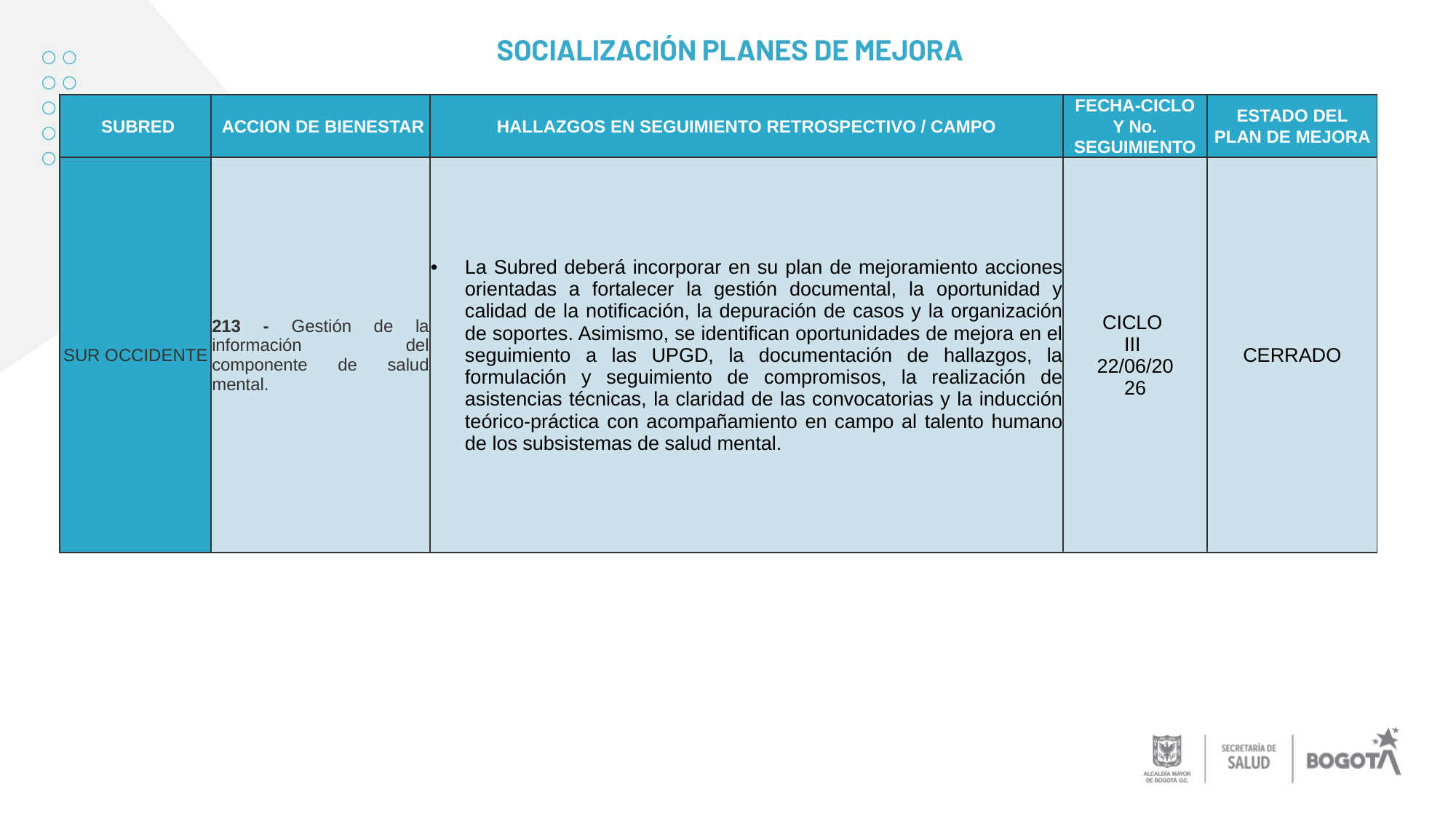

# SOCIALIZACIÓN PLANES DE MEJORA
| SUBRED | ACCION DE BIENESTAR | HALLAZGOS EN SEGUIMIENTO RETROSPECTIVO / CAMPO | FECHA-CICLO Y No. SEGUIMIENTO | ESTADO DEL PLAN DE MEJORA |
| --- | --- | --- | --- | --- |
| SUR OCCIDENTE | 213 - Gestión de la información del componente de salud mental. | La Subred deberá incorporar en su plan de mejoramiento acciones orientadas a fortalecer la gestión documental, la oportunidad y calidad de la notificación, la depuración de casos y la organización de soportes. Asimismo, se identifican oportunidades de mejora en el seguimiento a las UPGD, la documentación de hallazgos, la formulación y seguimiento de compromisos, la realización de asistencias técnicas, la claridad de las convocatorias y la inducción teórico-práctica con acompañamiento en campo al talento humano de los subsistemas de salud mental. | CICLO III 22/06/20 26 | CERRADO |